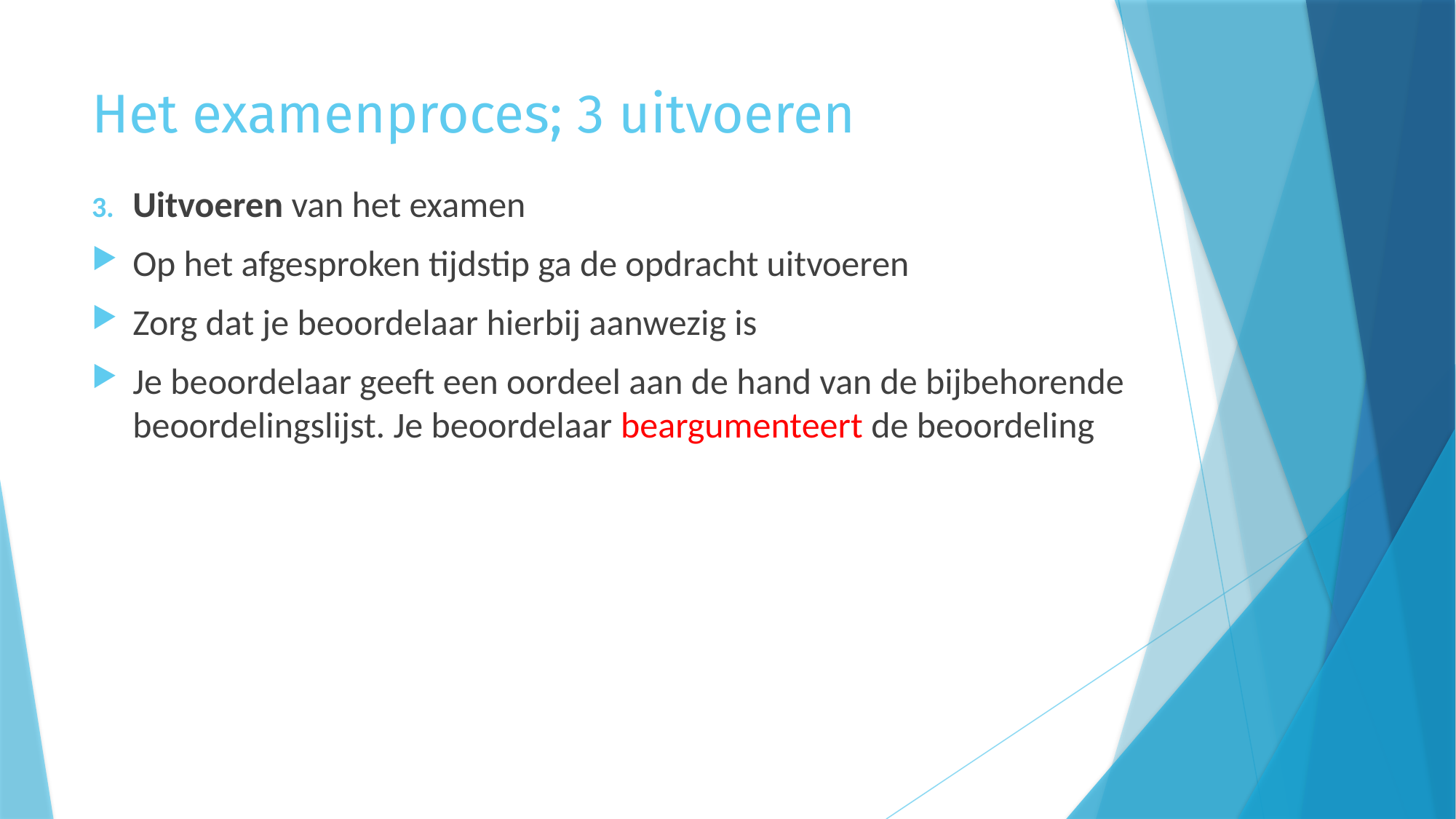

# Het examenproces; 3 uitvoeren
Uitvoeren van het examen
Op het afgesproken tijdstip ga de opdracht uitvoeren
Zorg dat je beoordelaar hierbij aanwezig is
Je beoordelaar geeft een oordeel aan de hand van de bijbehorende beoordelingslijst. Je beoordelaar beargumenteert de beoordeling